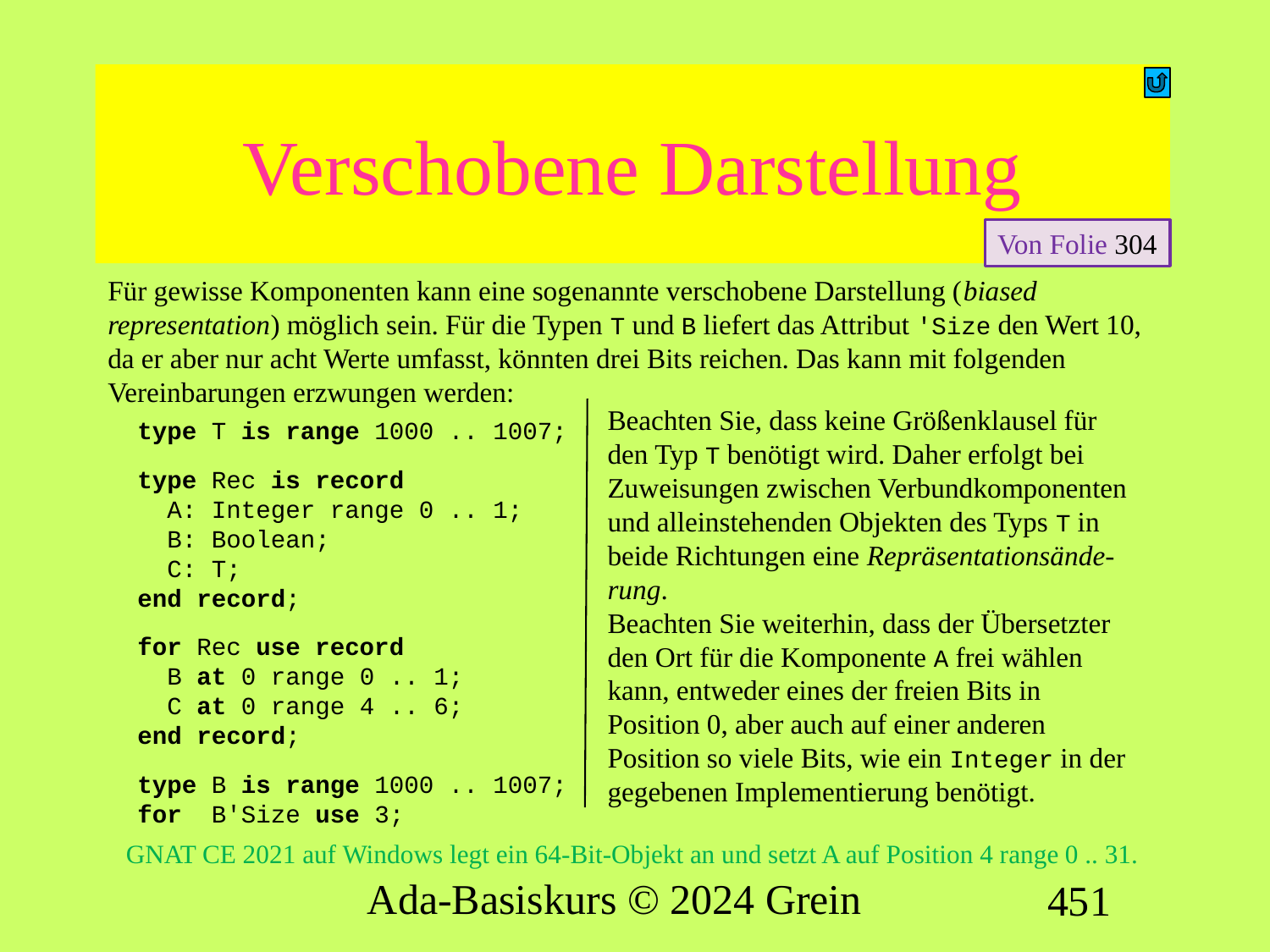

# Verschobene Darstellung

Von Folie 304
Für gewisse Komponenten kann eine sogenannte verschobene Darstellung (biased representation) möglich sein. Für die Typen T und B liefert das Attribut 'Size den Wert 10, da er aber nur acht Werte umfasst, könnten drei Bits reichen. Das kann mit folgenden Vereinbarungen erzwungen werden:
Beachten Sie, dass keine Größenklausel für den Typ T benötigt wird. Daher erfolgt bei Zuweisungen zwischen Verbundkomponenten und alleinstehenden Objekten des Typs T in beide Richtungen eine Repräsentationsände-rung.
Beachten Sie weiterhin, dass der Übersetzter den Ort für die Komponente A frei wählen kann, entweder eines der freien Bits in Position 0, aber auch auf einer anderen Position so viele Bits, wie ein Integer in der gegebenen Implementierung benötigt.
type T is range 1000 .. 1007;

type Rec is record
  A: Integer range 0 .. 1;
  B: Boolean;
  C: T;
end record;

for Rec use record
  B at 0 range 0 .. 1;
  C at 0 range 4 .. 6;
end record;

type B is range 1000 .. 1007;
for  B'Size use 3;
GNAT CE 2021 auf Windows legt ein 64-Bit-Objekt an und setzt A auf Position 4 range 0 .. 31.
Ada-Basiskurs © 2024 Grein
451